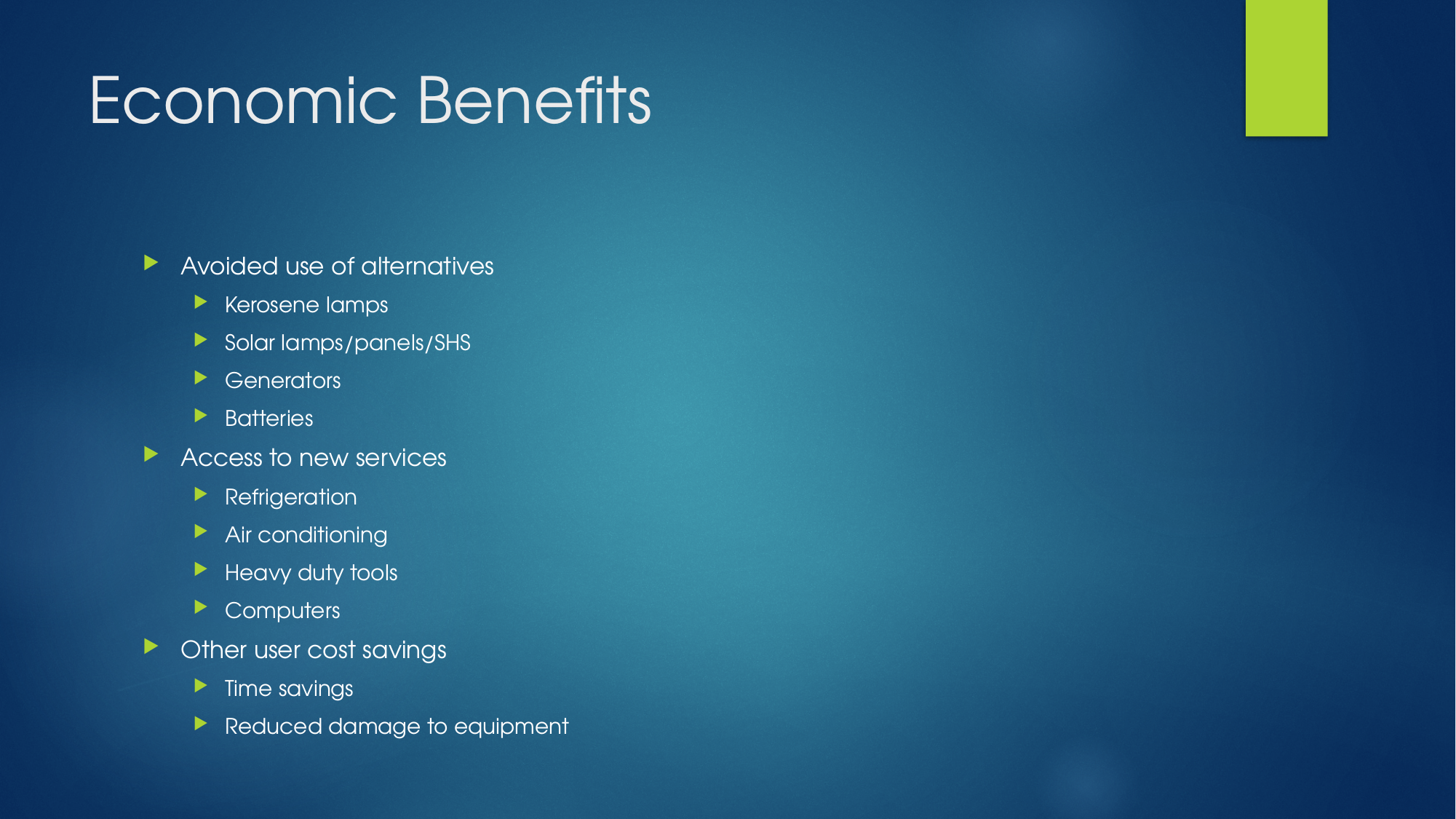

# Economic Benefits
Avoided use of alternatives
Kerosene lamps
Solar lamps/panels/SHS
Generators
Batteries
Access to new services
Refrigeration
Air conditioning
Heavy duty tools
Computers
Other user cost savings
Time savings
Reduced damage to equipment